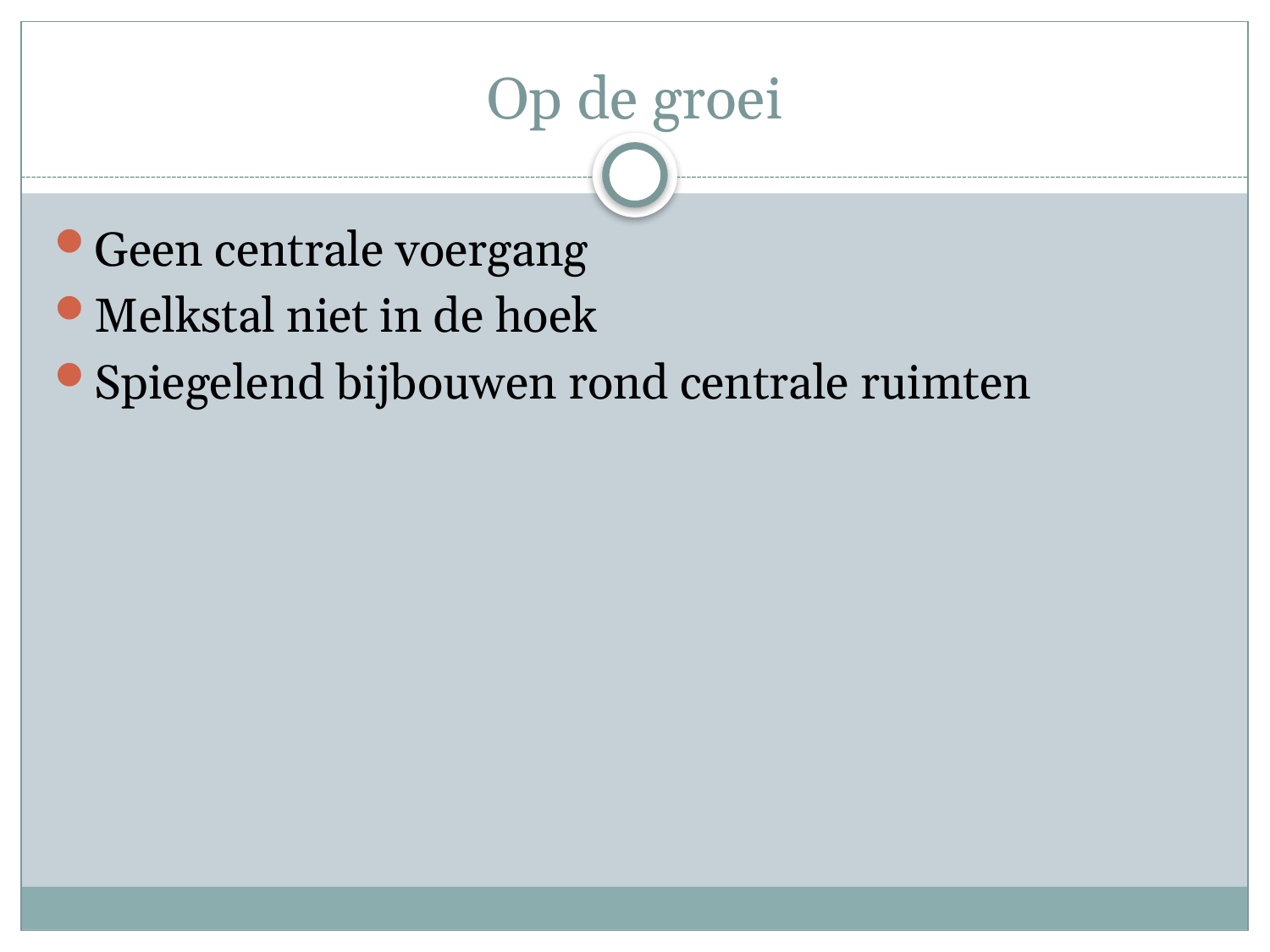

# Op de groei
Geen centrale voergang
Melkstal niet in de hoek
Spiegelend bijbouwen rond centrale ruimten